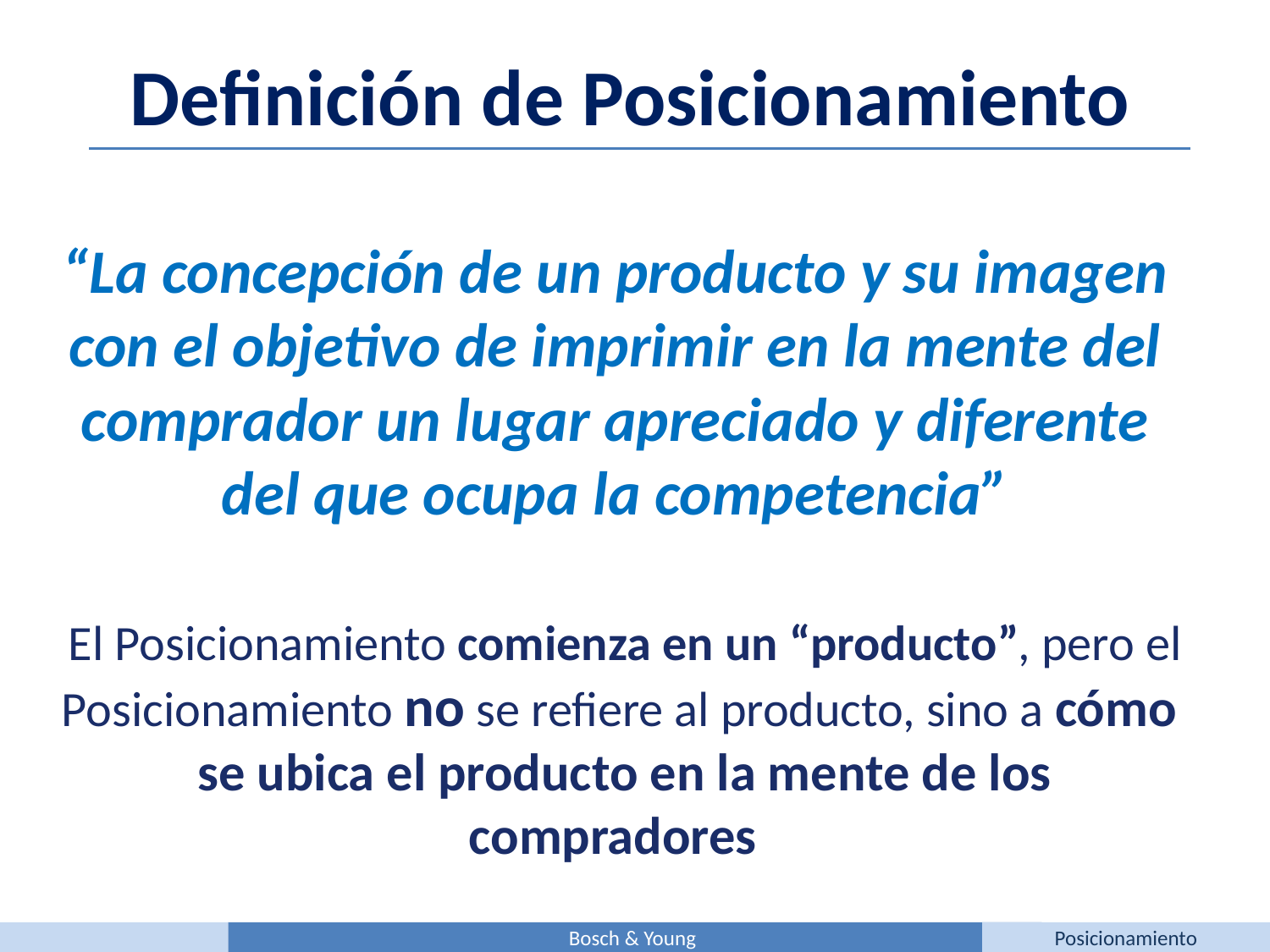

Definición de Posicionamiento
“La concepción de un producto y su imagen con el objetivo de imprimir en la mente del comprador un lugar apreciado y diferente del que ocupa la competencia”
El Posicionamiento comienza en un “producto”, pero el Posicionamiento no se refiere al producto, sino a cómo  se ubica el producto en la mente de los compradores

Bosch & Young
Posicionamiento